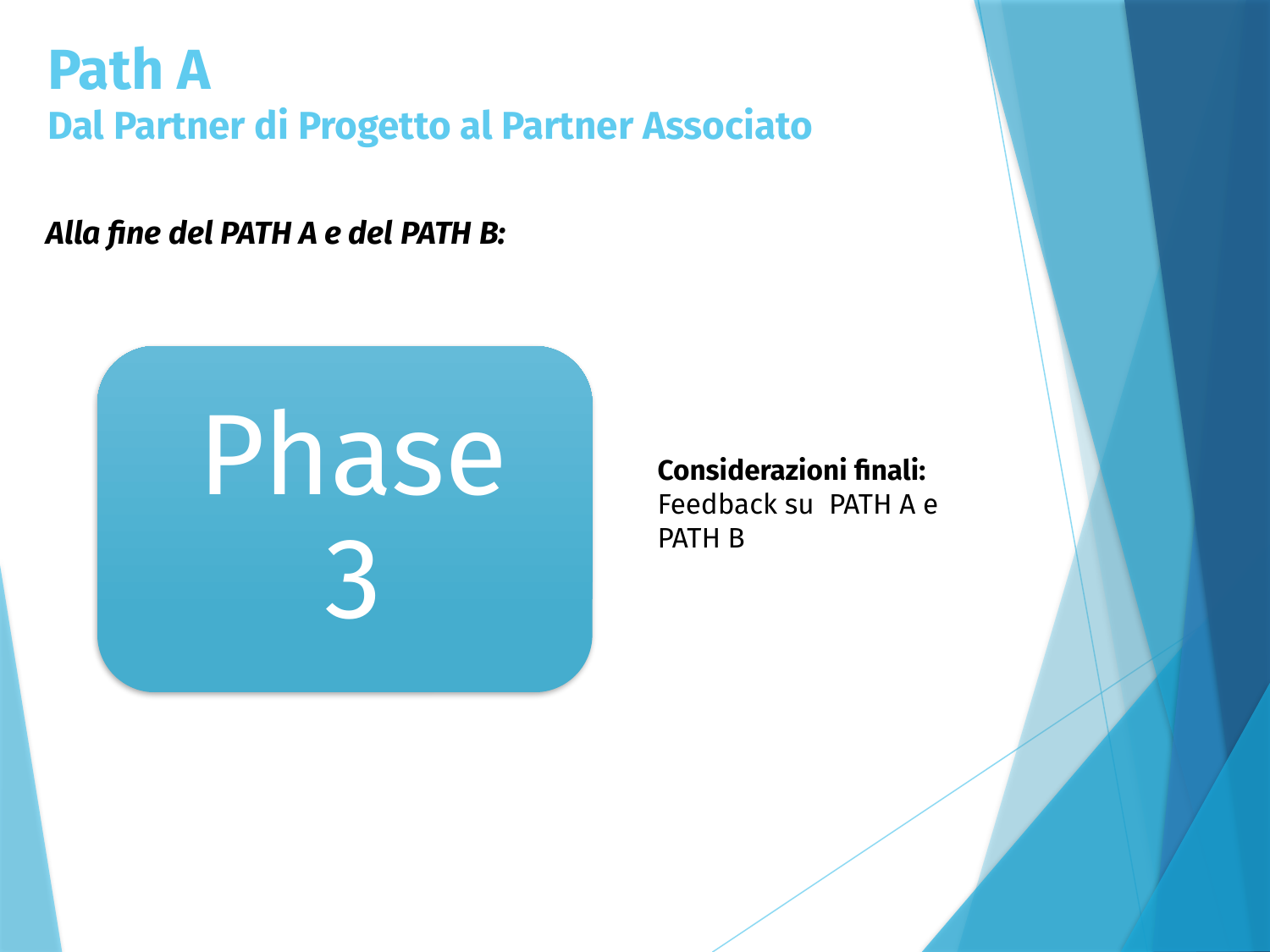

# Path A Dal Partner di Progetto al Partner Associato
Alla fine del PATH A e del PATH B:
Phase 3
Considerazioni finali:
Feedback su  PATH A e PATH B